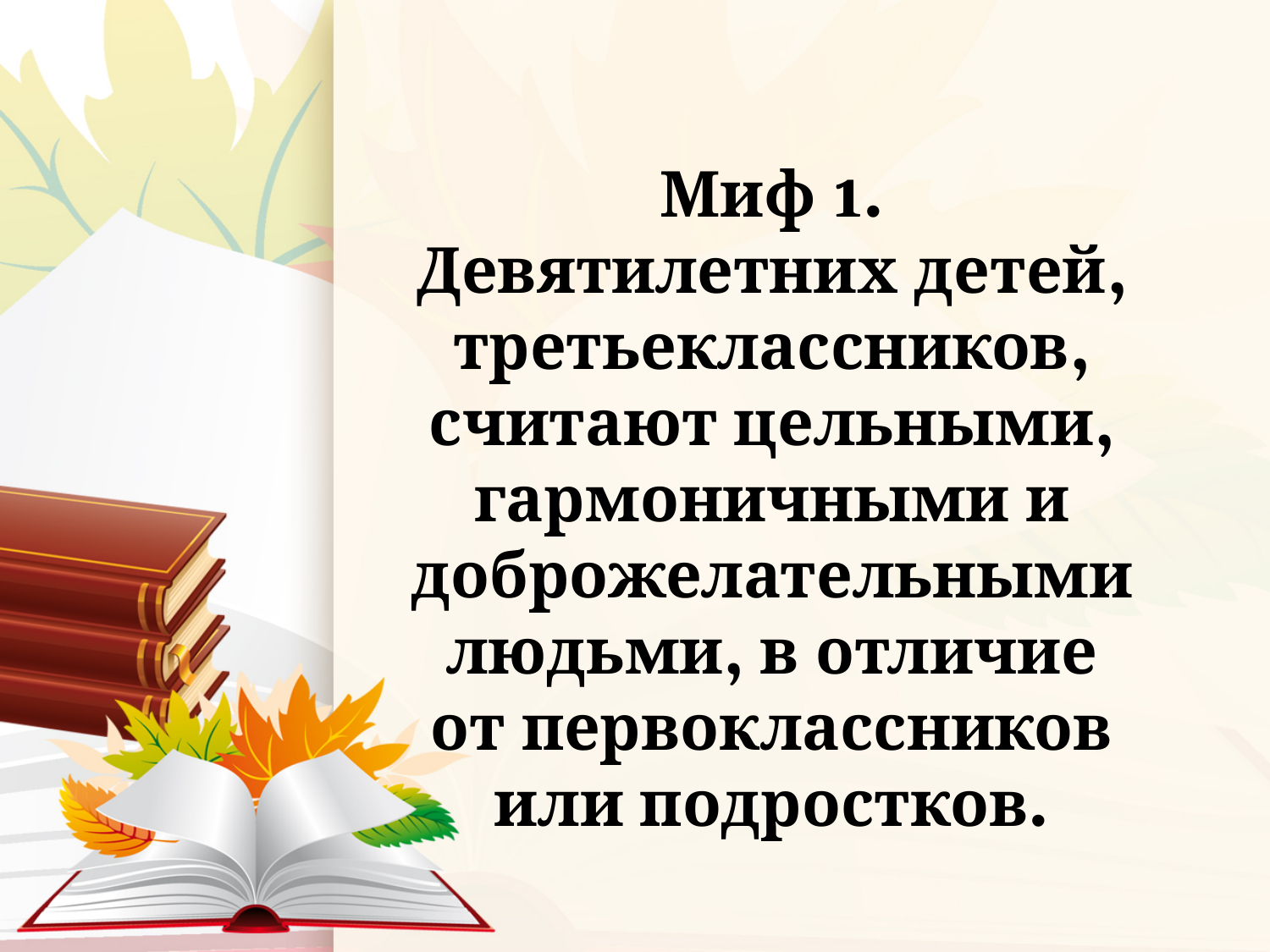

# Миф 1. Девятилетних детей, третьеклассников, считают цельными, гармоничными и доброжелательными людьми, в отличие от первоклассников или подростков.